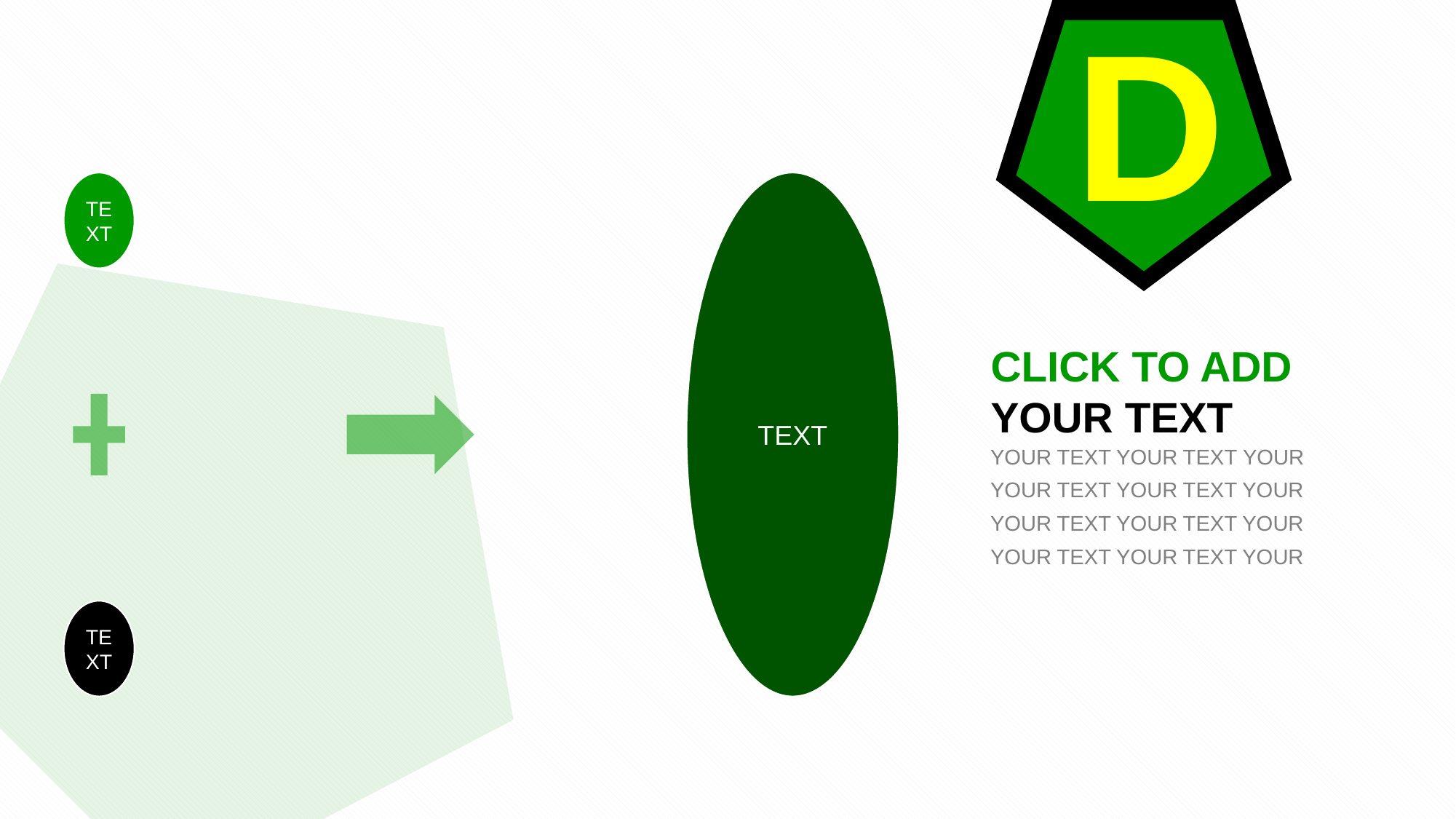

D

TEXT
TEXT
TEXT

CLICK TO ADD
YOUR TEXT
YOUR TEXT YOUR TEXT YOUR
YOUR TEXT YOUR TEXT YOUR
YOUR TEXT YOUR TEXT YOUR
YOUR TEXT YOUR TEXT YOUR